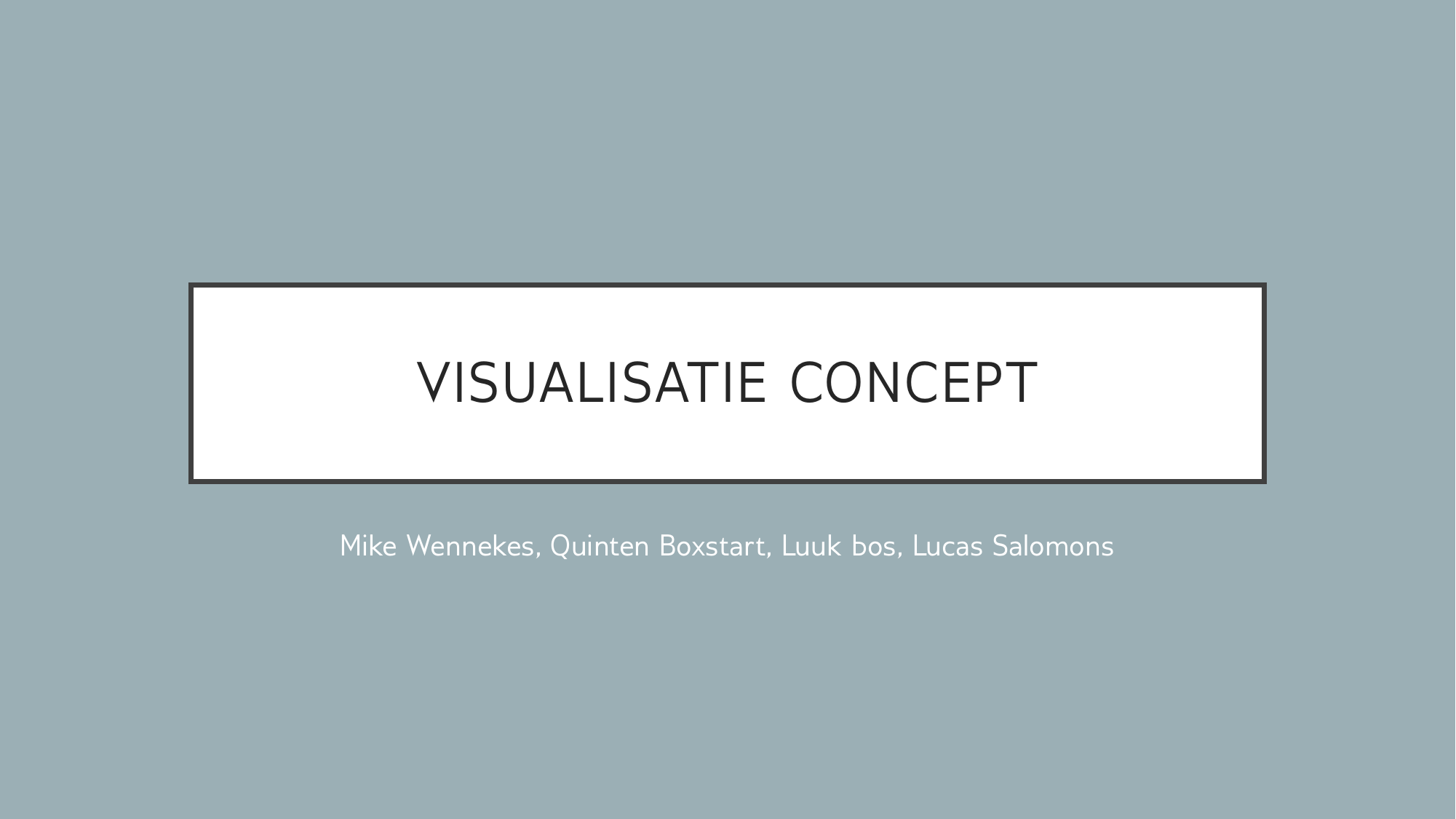

# Visualisatie concept
Mike Wennekes, Quinten Boxstart, Luuk bos, Lucas Salomons